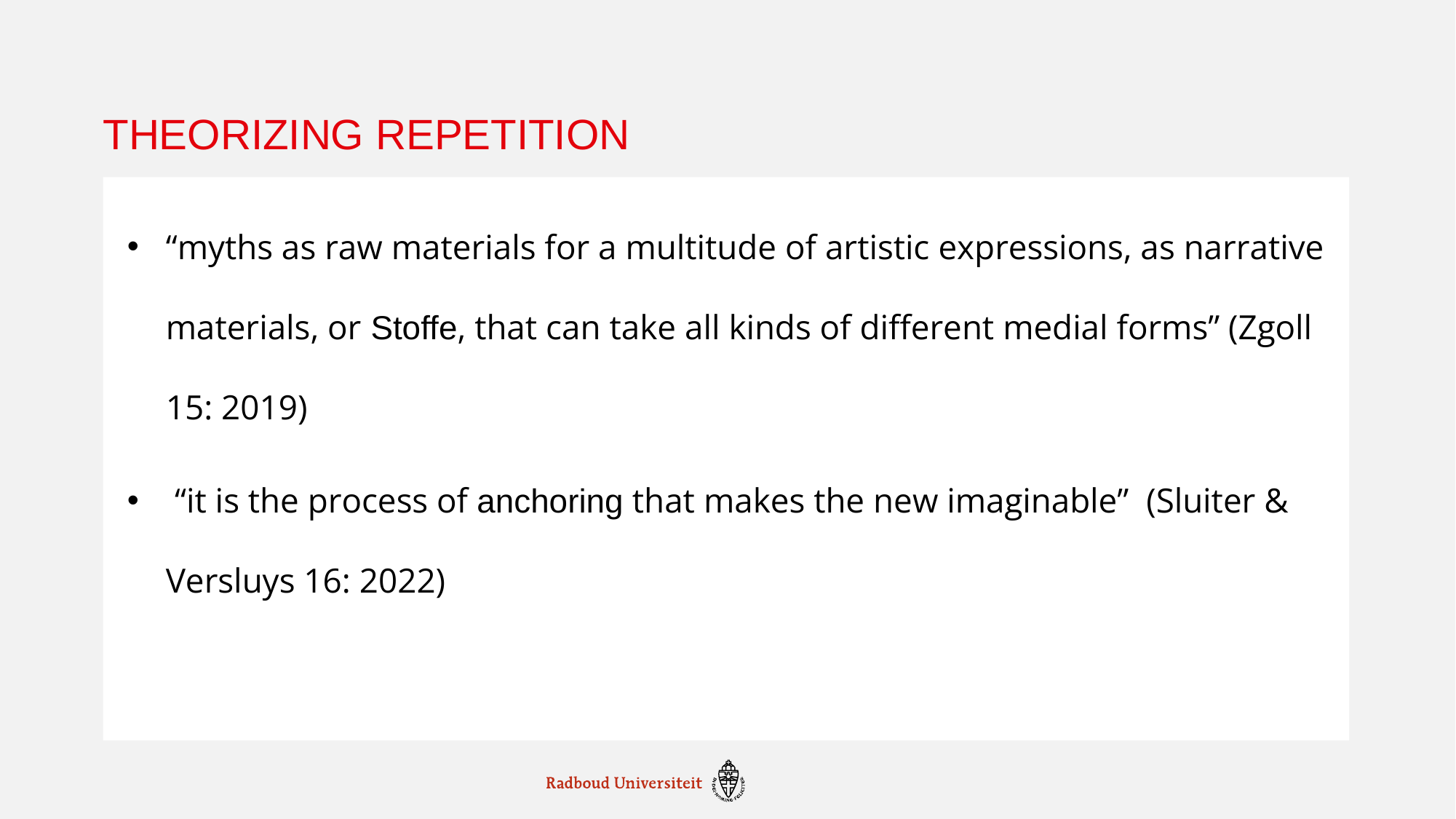

# Theorizing repetition
“myths as raw materials for a multitude of artistic expressions, as narrative materials, or Stoffe, that can take all kinds of different medial forms” (Zgoll 15: 2019)
 “it is the process of anchoring that makes the new imaginable”  (Sluiter & Versluys 16: 2022)